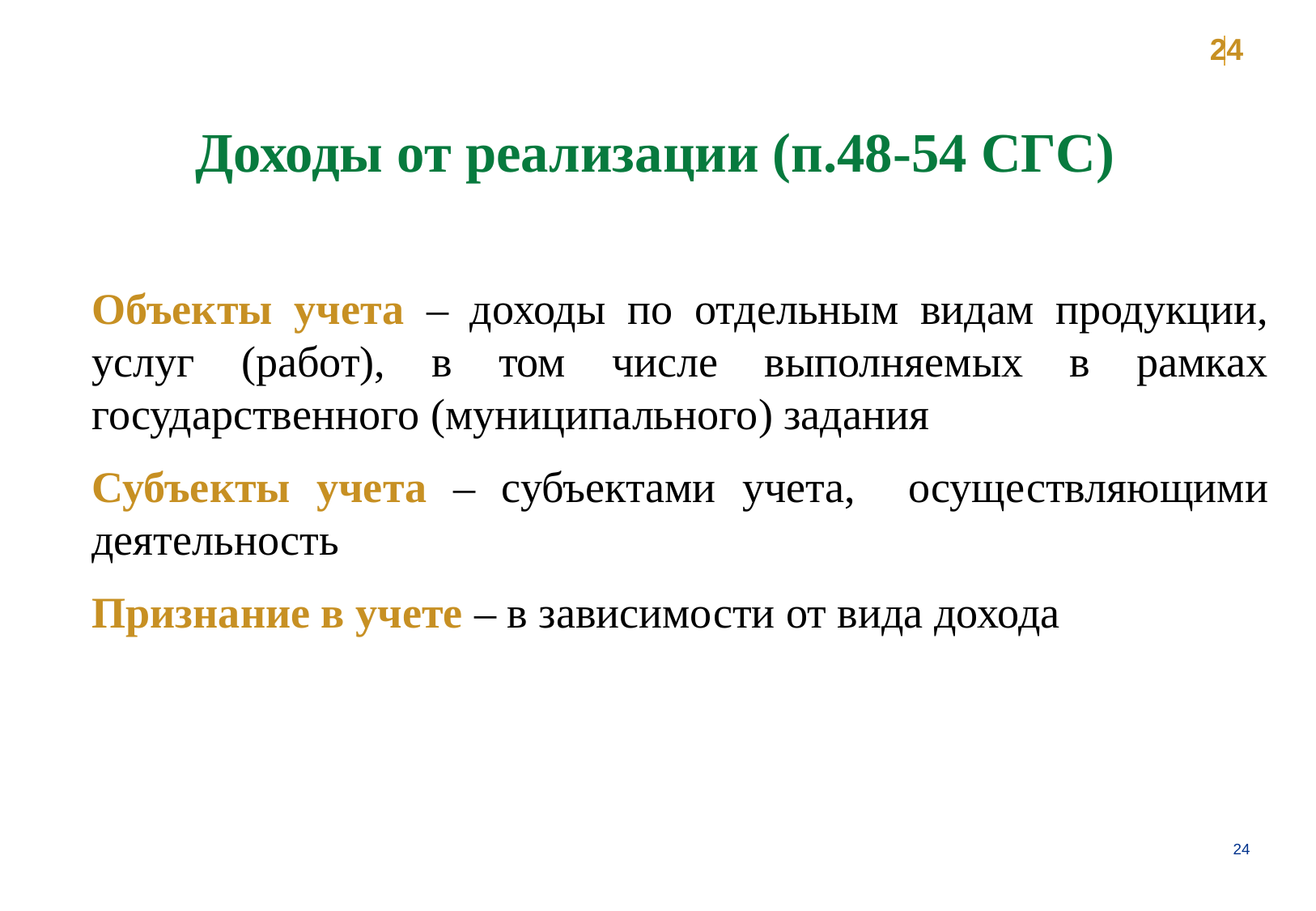

24
Доходы от реализации (п.48-54 СГС)
Объекты учета – доходы по отдельным видам продукции, услуг (работ), в том числе выполняемых в рамках государственного (муниципального) задания
Субъекты учета – субъектами учета,  осуществляющими деятельность
Признание в учете – в зависимости от вида дохода